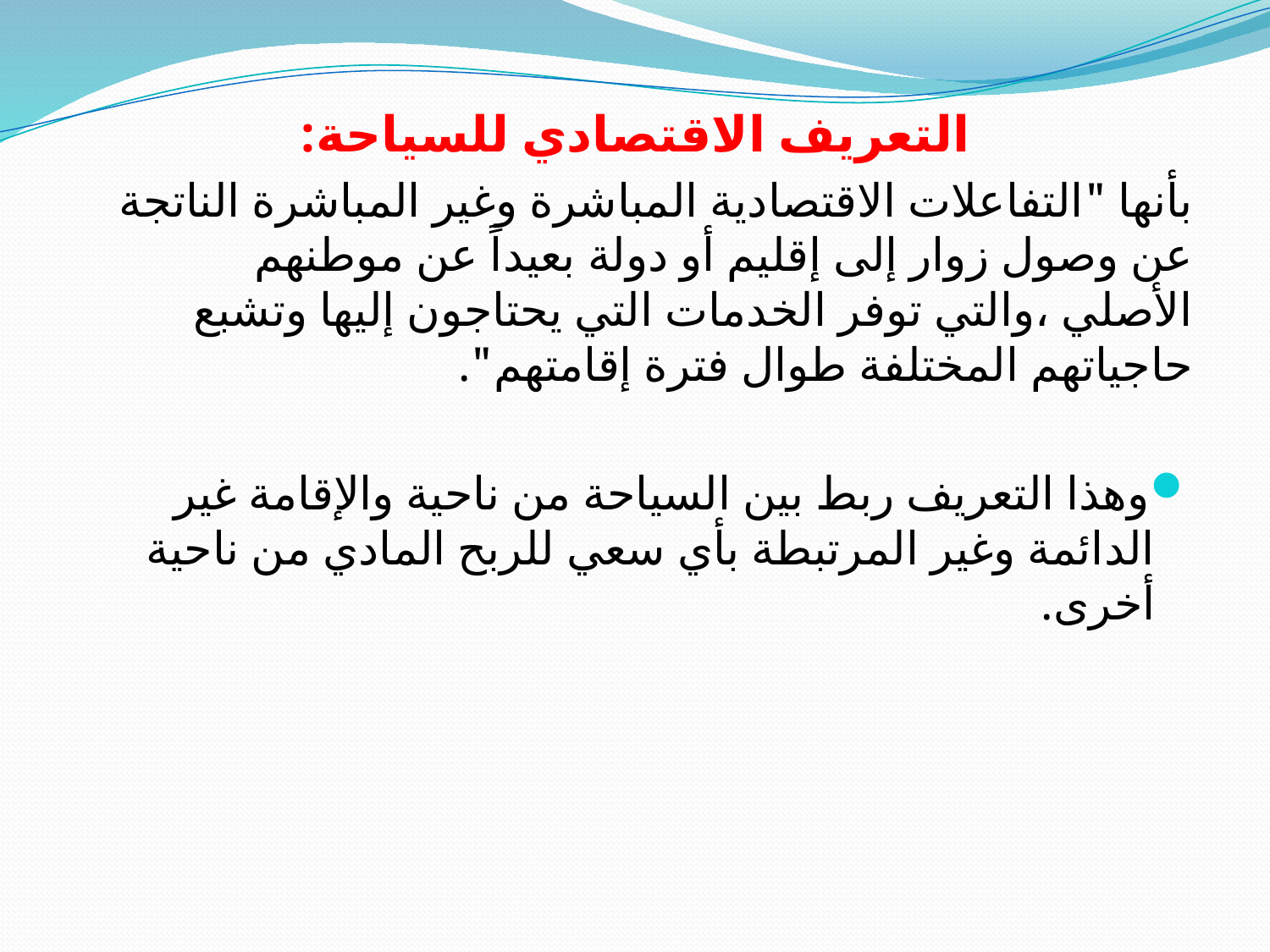

التعريف الاقتصادي للسياحة:
بأنها "التفاعلات الاقتصادية المباشرة وغير المباشرة الناتجة عن وصول زوار إلى إقليم أو دولة بعيداً عن موطنهم الأصلي ،والتي توفر الخدمات التي يحتاجون إليها وتشبع حاجياتهم المختلفة طوال فترة إقامتهم".

وهذا التعريف ربط بين السياحة من ناحية والإقامة غير الدائمة وغير المرتبطة بأي سعي للربح المادي من ناحية أخرى.